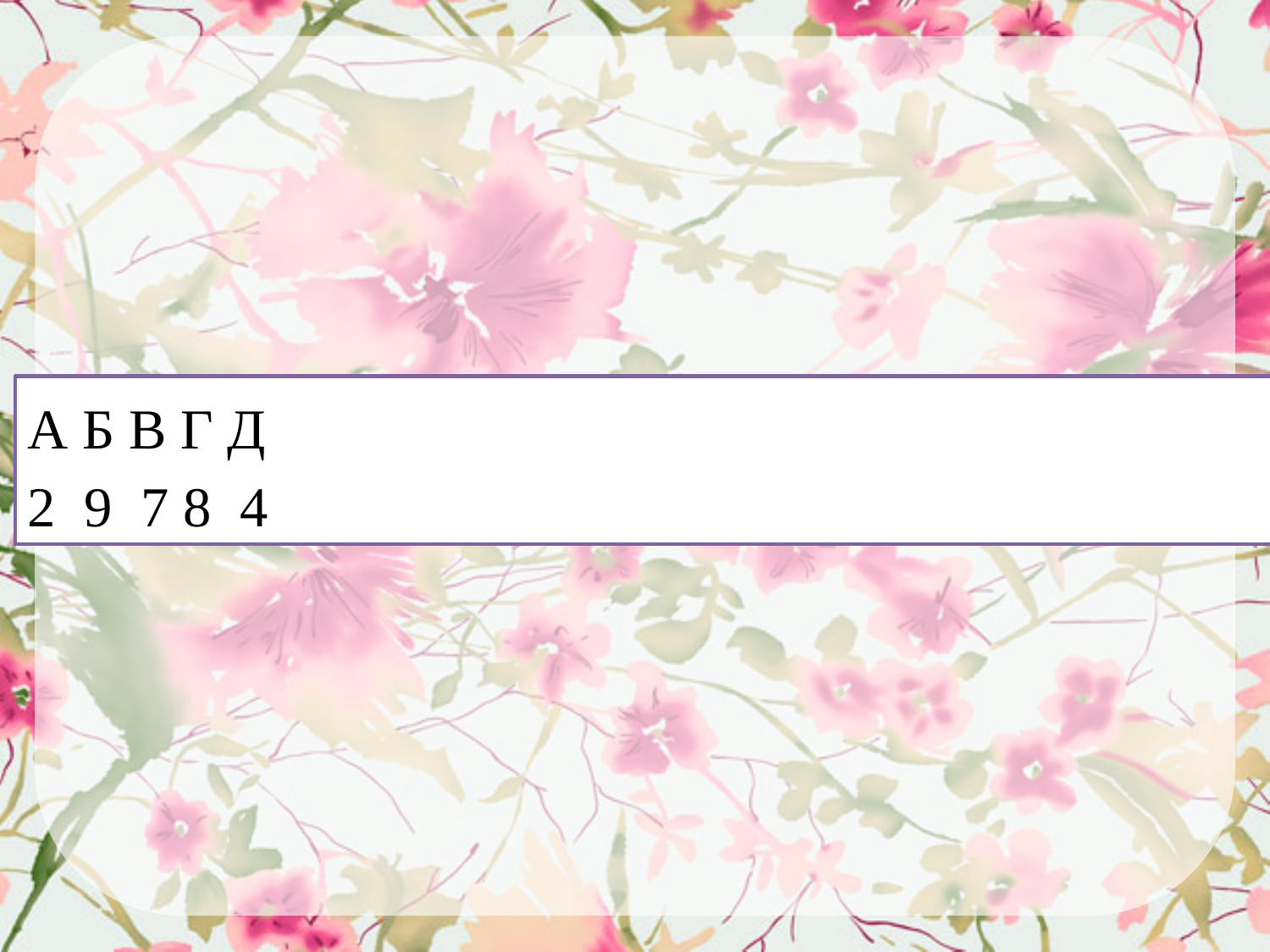

А Б В Г Д
2  9  7 8  4